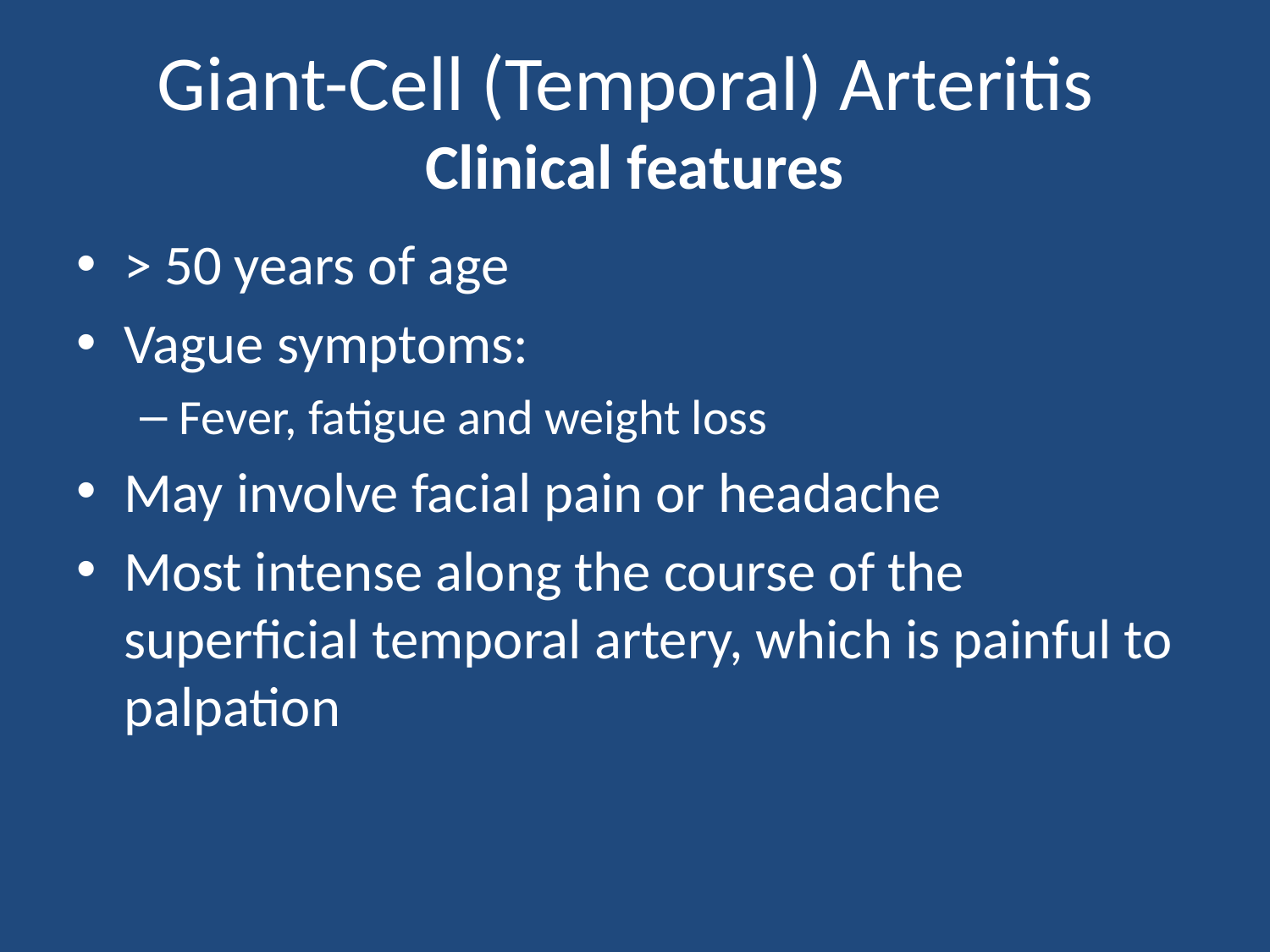

# Giant-Cell (Temporal) Arteritis Clinical features
> 50 years of age
Vague symptoms:
Fever, fatigue and weight loss
May involve facial pain or headache
Most intense along the course of the superficial temporal artery, which is painful to palpation